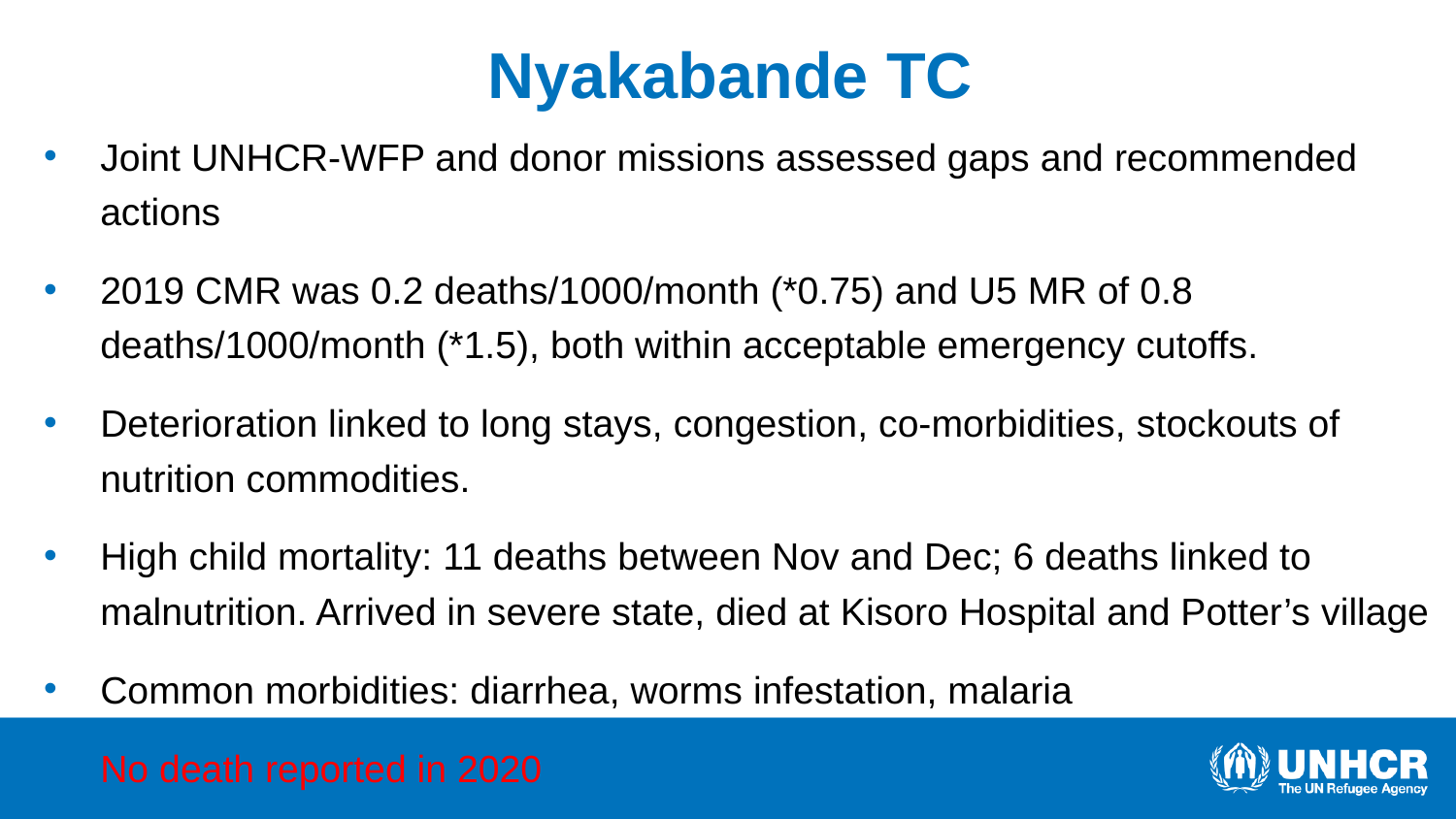

# Nyakabande TC
Joint UNHCR-WFP and donor missions assessed gaps and recommended actions
2019 CMR was 0.2 deaths/1000/month (*0.75) and U5 MR of 0.8 deaths/1000/month (*1.5), both within acceptable emergency cutoffs.
Deterioration linked to long stays, congestion, co-morbidities, stockouts of nutrition commodities.
High child mortality: 11 deaths between Nov and Dec; 6 deaths linked to malnutrition. Arrived in severe state, died at Kisoro Hospital and Potter’s village
Common morbidities: diarrhea, worms infestation, malaria
No death reported in 2020